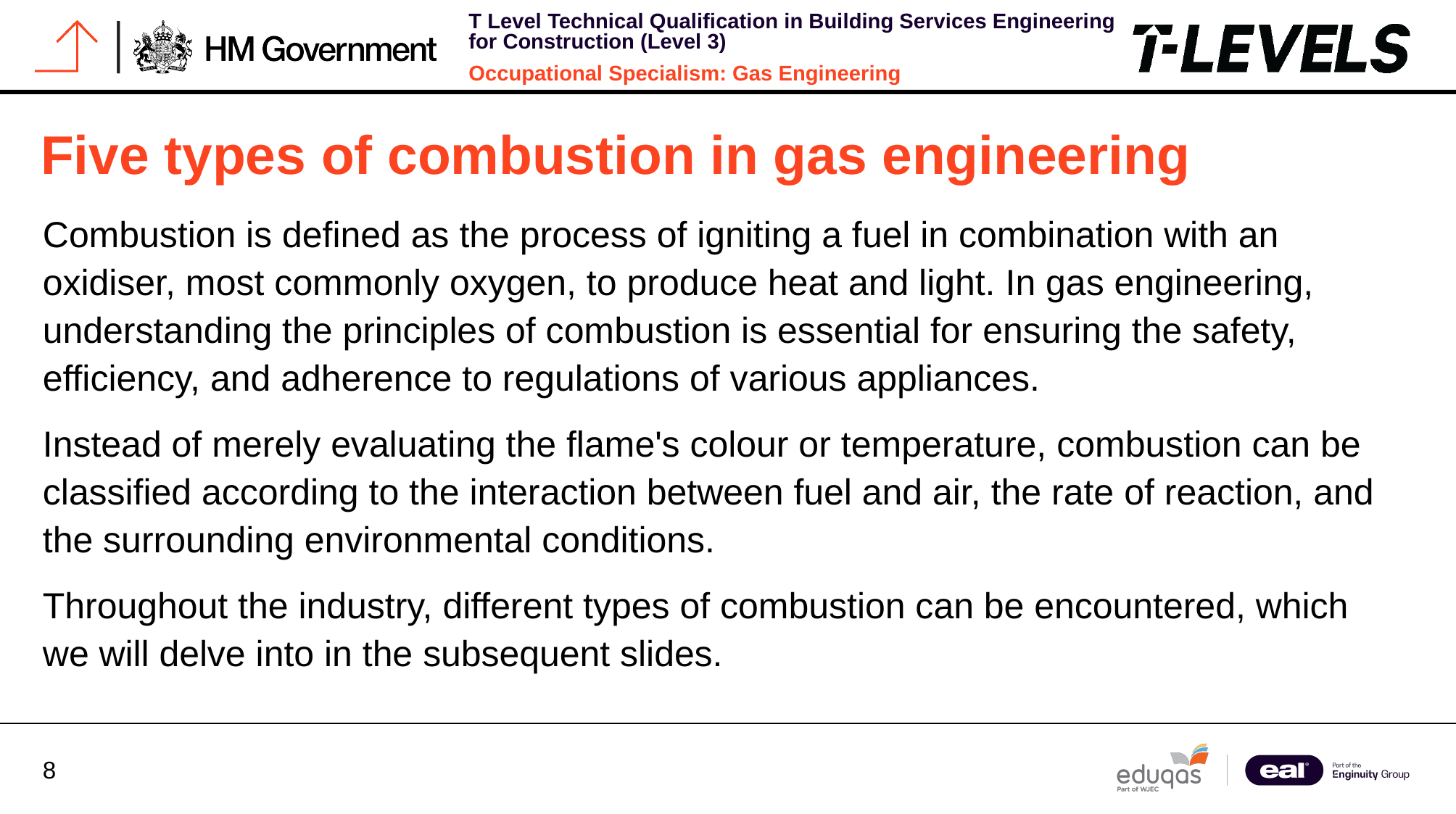

# Five types of combustion in gas engineering
Combustion is defined as the process of igniting a fuel in combination with an oxidiser, most commonly oxygen, to produce heat and light. In gas engineering, understanding the principles of combustion is essential for ensuring the safety, efficiency, and adherence to regulations of various appliances.
Instead of merely evaluating the flame's colour or temperature, combustion can be classified according to the interaction between fuel and air, the rate of reaction, and the surrounding environmental conditions.
Throughout the industry, different types of combustion can be encountered, which we will delve into in the subsequent slides.
​